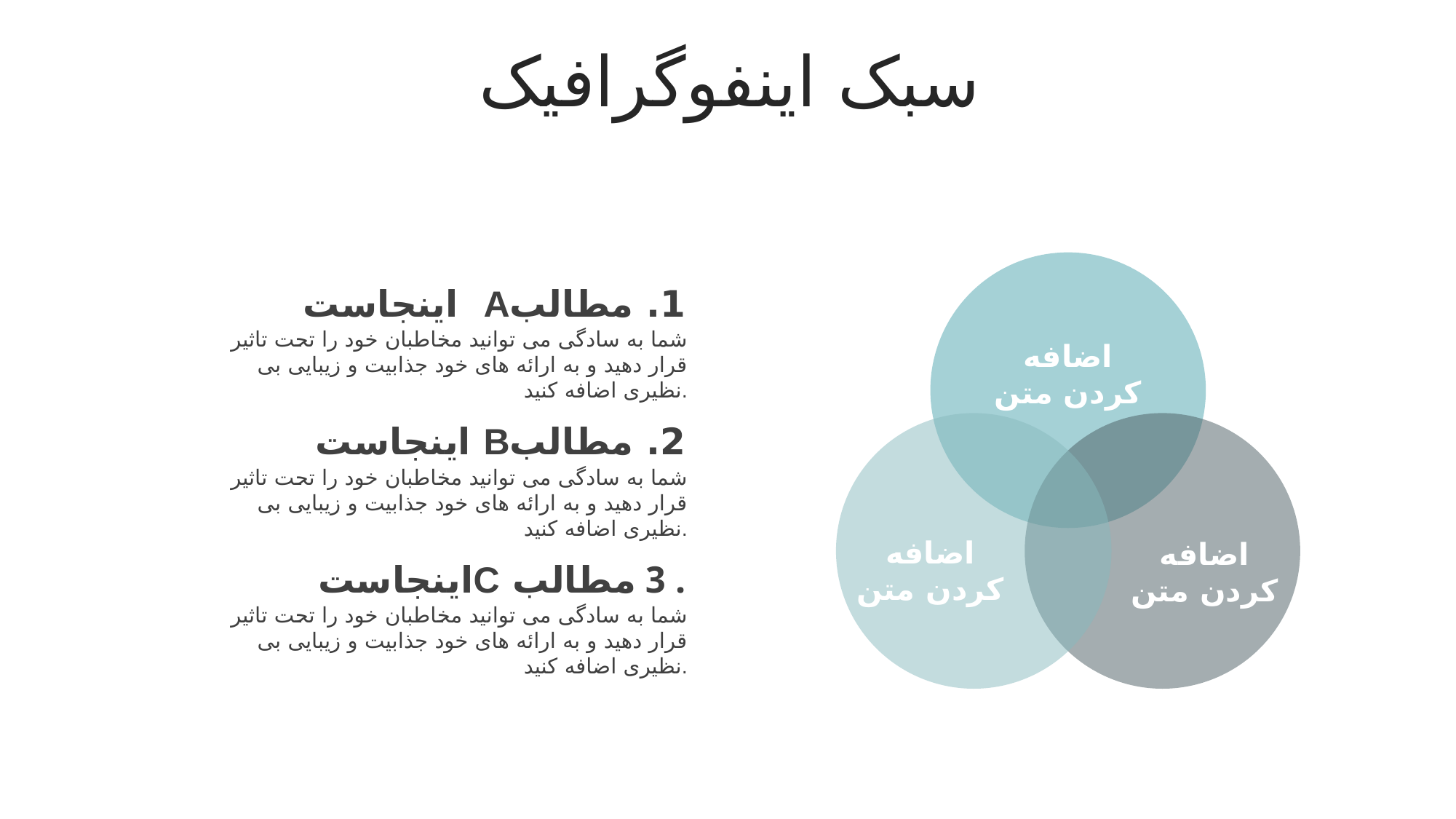

سبک اینفوگرافیک

اضافه کردن متن
اضافه کردن متن
اضافه کردن متن
1. مطالبA  اینجاست
شما به سادگی می توانید مخاطبان خود را تحت تاثیر قرار دهید و به ارائه های خود جذابیت و زیبایی بی نظیری اضافه کنید.
2. مطالبB اینجاست
شما به سادگی می توانید مخاطبان خود را تحت تاثیر قرار دهید و به ارائه های خود جذابیت و زیبایی بی نظیری اضافه کنید.
. 3 مطالب Cاینجاست
شما به سادگی می توانید مخاطبان خود را تحت تاثیر قرار دهید و به ارائه های خود جذابیت و زیبایی بی نظیری اضافه کنید.